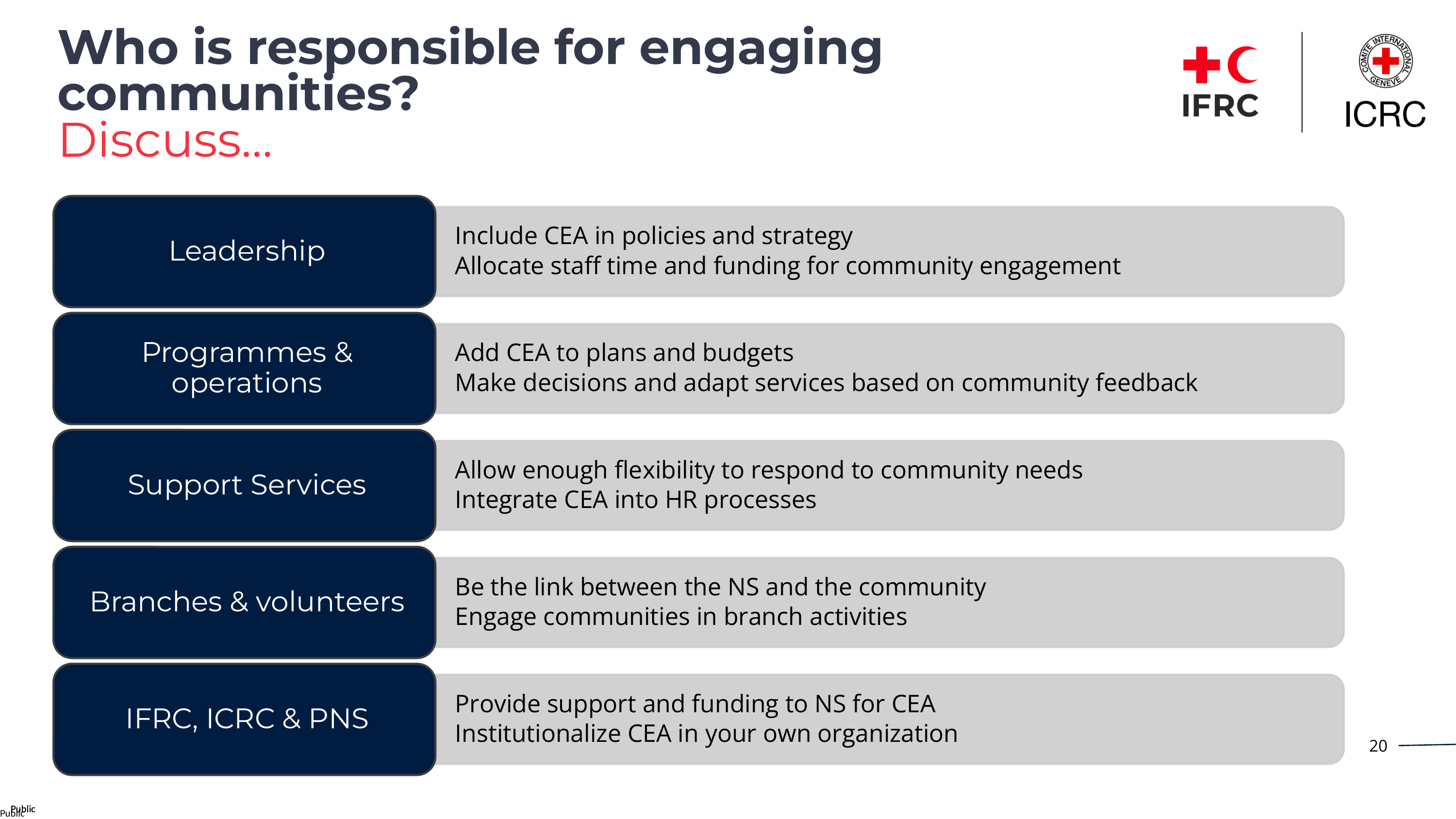

Who is responsible for engaging communities?
Discuss…
Include CEA in policies and strategy
Allocate staff time and funding for community engagement
Leadership
Add CEA to plans and budgets
Make decisions and adapt services based on community feedback
Programmes & operations
Allow enough flexibility to respond to community needs
Integrate CEA into HR processes
Support Services
Be the link between the NS and the community
Engage communities in branch activities
Branches & volunteers
Provide support and funding to NS for CEA
Institutionalize CEA in your own organization
IFRC, ICRC & PNS